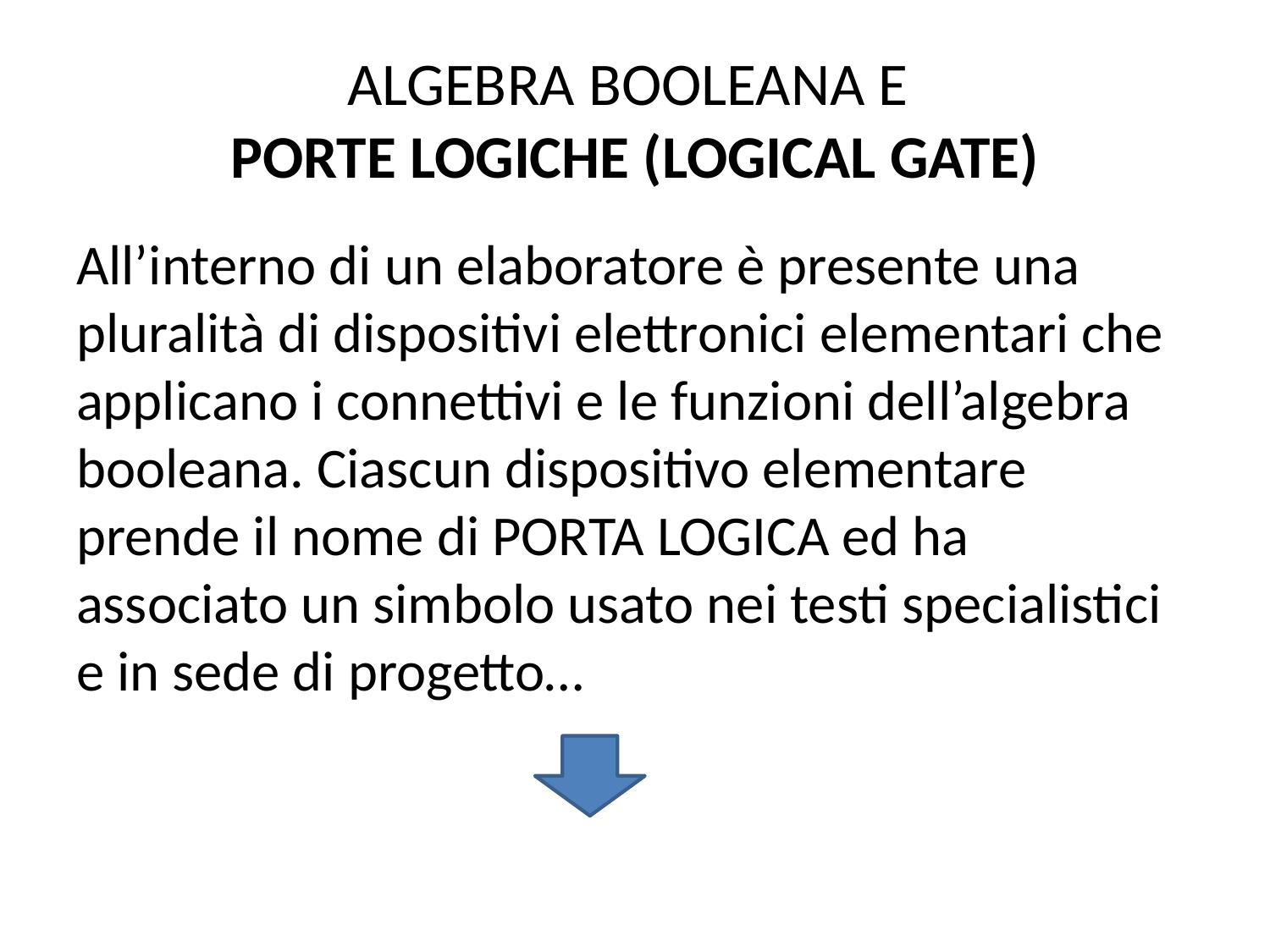

# ALGEBRA BOOLEANA E PORTE LOGICHE (LOGICAL GATE)
All’interno di un elaboratore è presente una pluralità di dispositivi elettronici elementari che applicano i connettivi e le funzioni dell’algebra booleana. Ciascun dispositivo elementare prende il nome di PORTA LOGICA ed ha associato un simbolo usato nei testi specialistici e in sede di progetto…